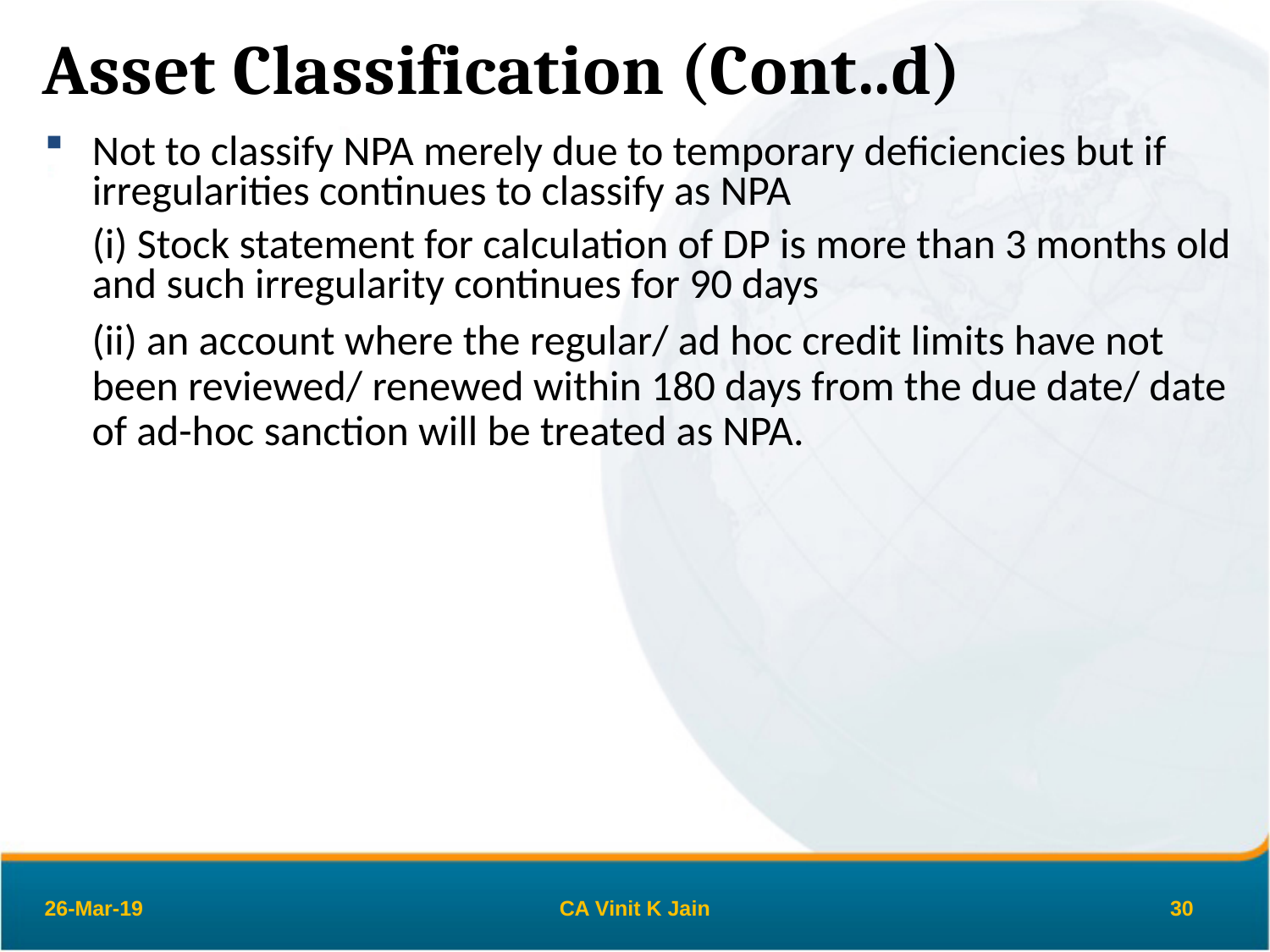

# Asset Classification (Cont..d)
Not to classify NPA merely due to temporary deficiencies but if irregularities continues to classify as NPA
	(i) Stock statement for calculation of DP is more than 3 months old and such irregularity continues for 90 days
	(ii) an account where the regular/ ad hoc credit limits have not been reviewed/ renewed within 180 days from the due date/ date of ad-hoc sanction will be treated as NPA.

26-Mar-19
CA Vinit K Jain
30